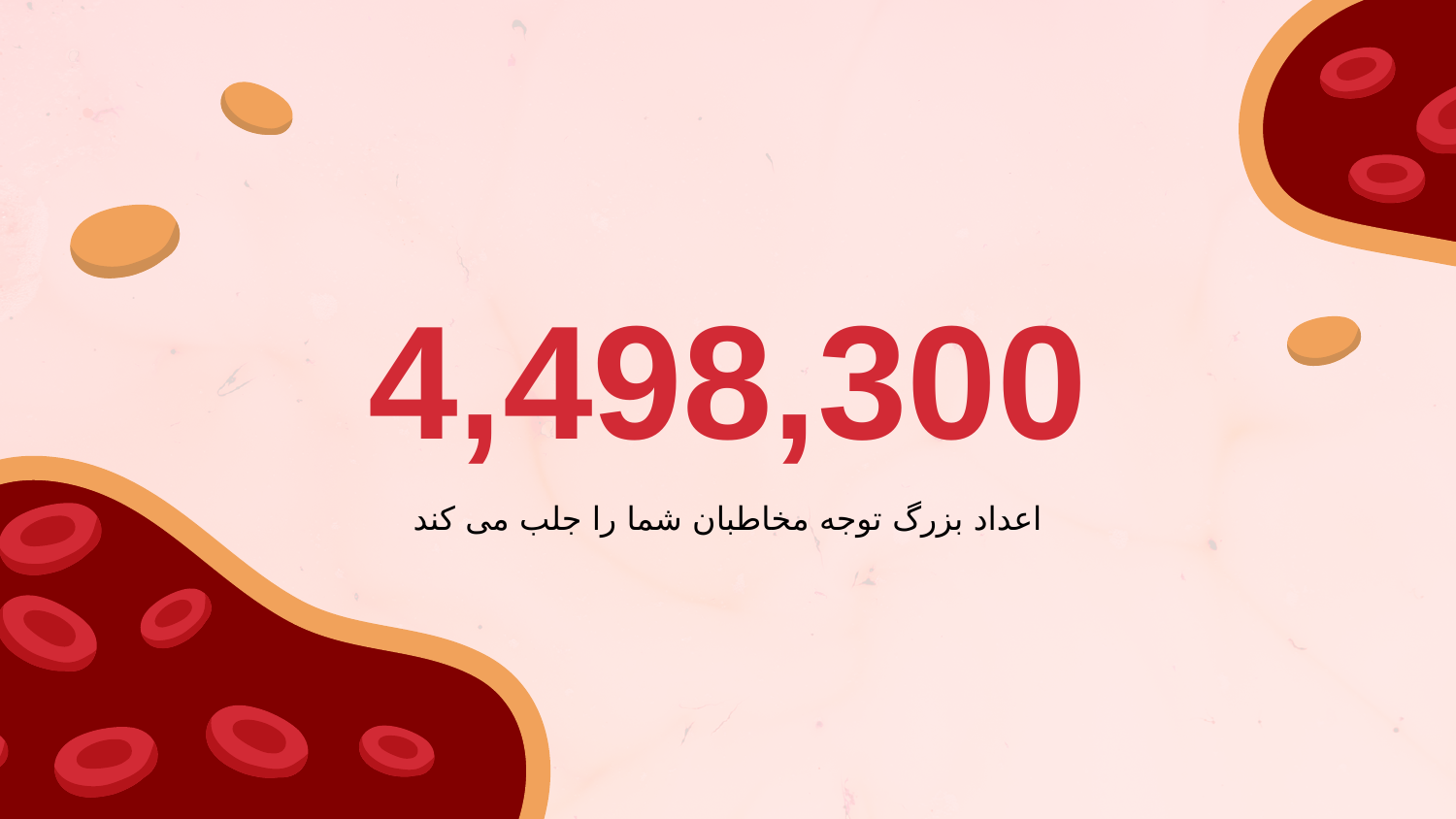

# 4,498,300

اعداد بزرگ توجه مخاطبان شما را جلب می کند